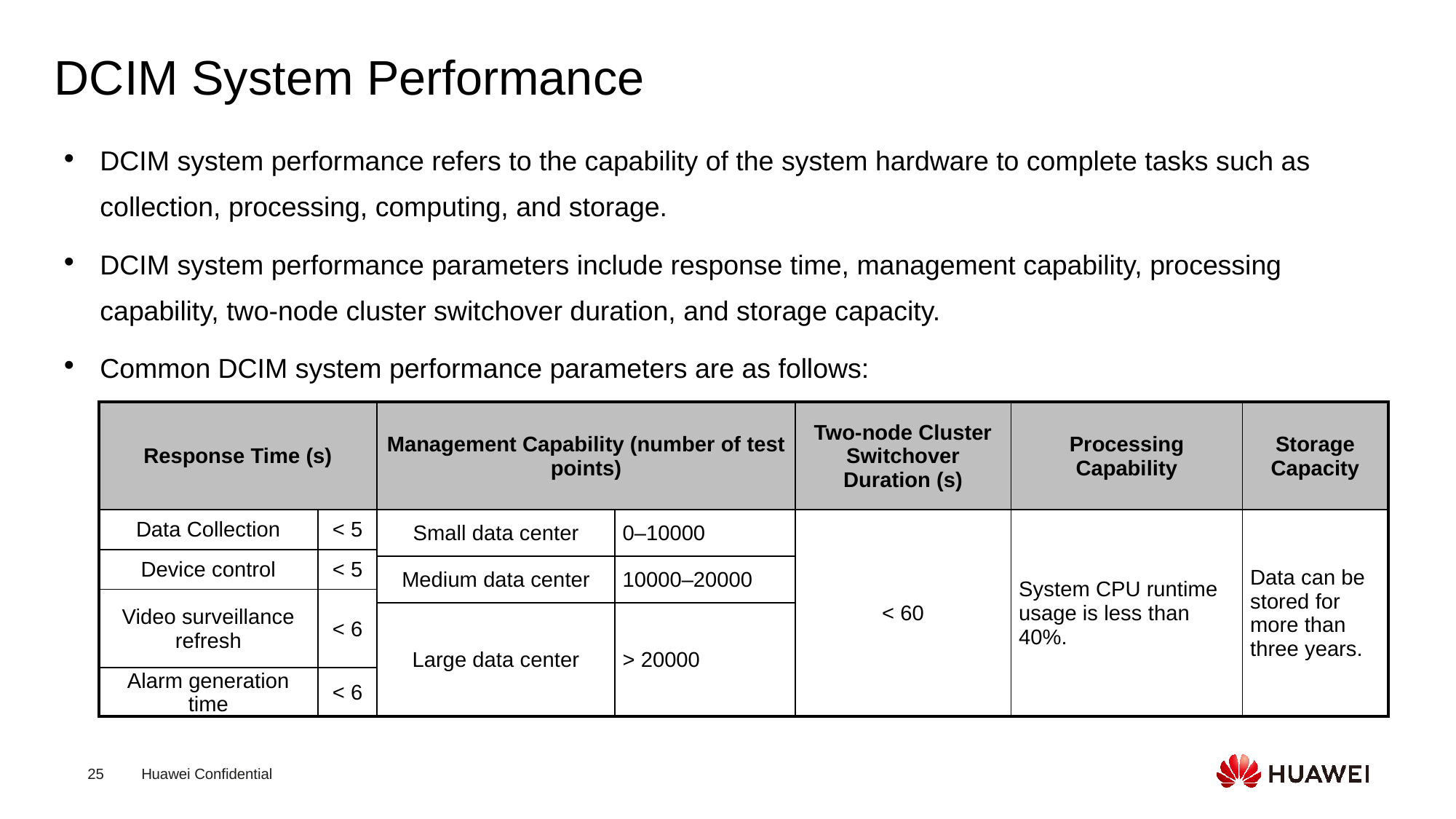

# DCIM System Performance
DCIM system performance refers to the capability of the system hardware to complete tasks such as collection, processing, computing, and storage.
DCIM system performance parameters include response time, management capability, processing capability, two-node cluster switchover duration, and storage capacity.
Common DCIM system performance parameters are as follows:
| Response Time (s) |  | Management Capability (number of test points) |  | Two-node Cluster Switchover Duration (s) | Processing Capability | Storage Capacity |
| --- | --- | --- | --- | --- | --- | --- |
| Data Collection | < 5 | Small data center | 0–10000 | < 60 | System CPU runtime usage is less than 40%. | Data can be stored for more than three years. |
| Device control | < 5 |  |  |  |  |  |
|  |  | Medium data center | 10000–20000 |  |  |  |
| Video surveillance refresh | < 6 |  |  |  |  |  |
|  |  | Large data center | > 20000 |  |  |  |
| Alarm generation time | < 6 |  |  |  |  |  |